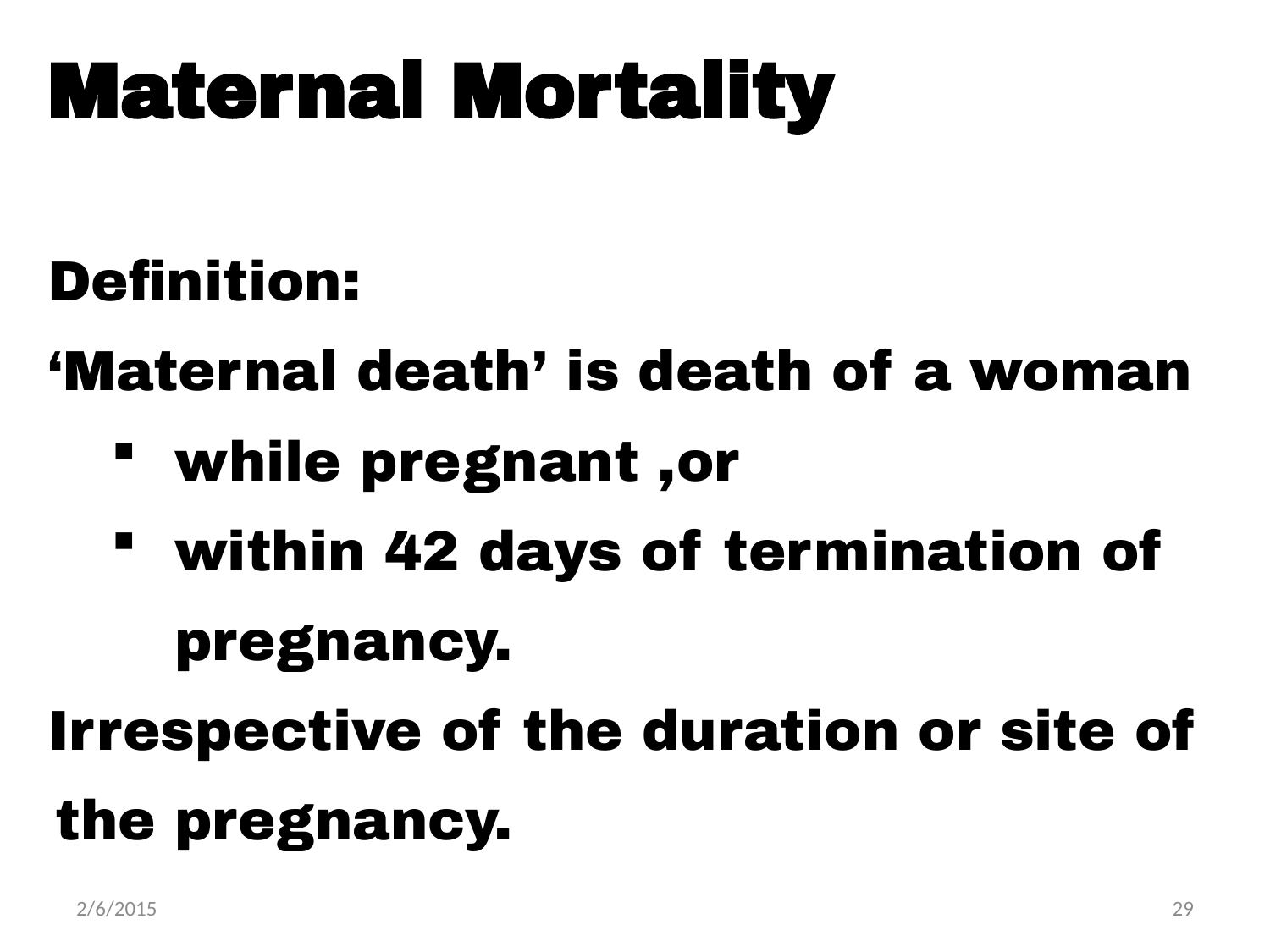

Maternal Mortality

Definition:
‘Maternal death’ is death of a woman
while pregnant ,or
within 42 days of termination of pregnancy.
Irrespective of the duration or site of the pregnancy.
2/6/2015
29